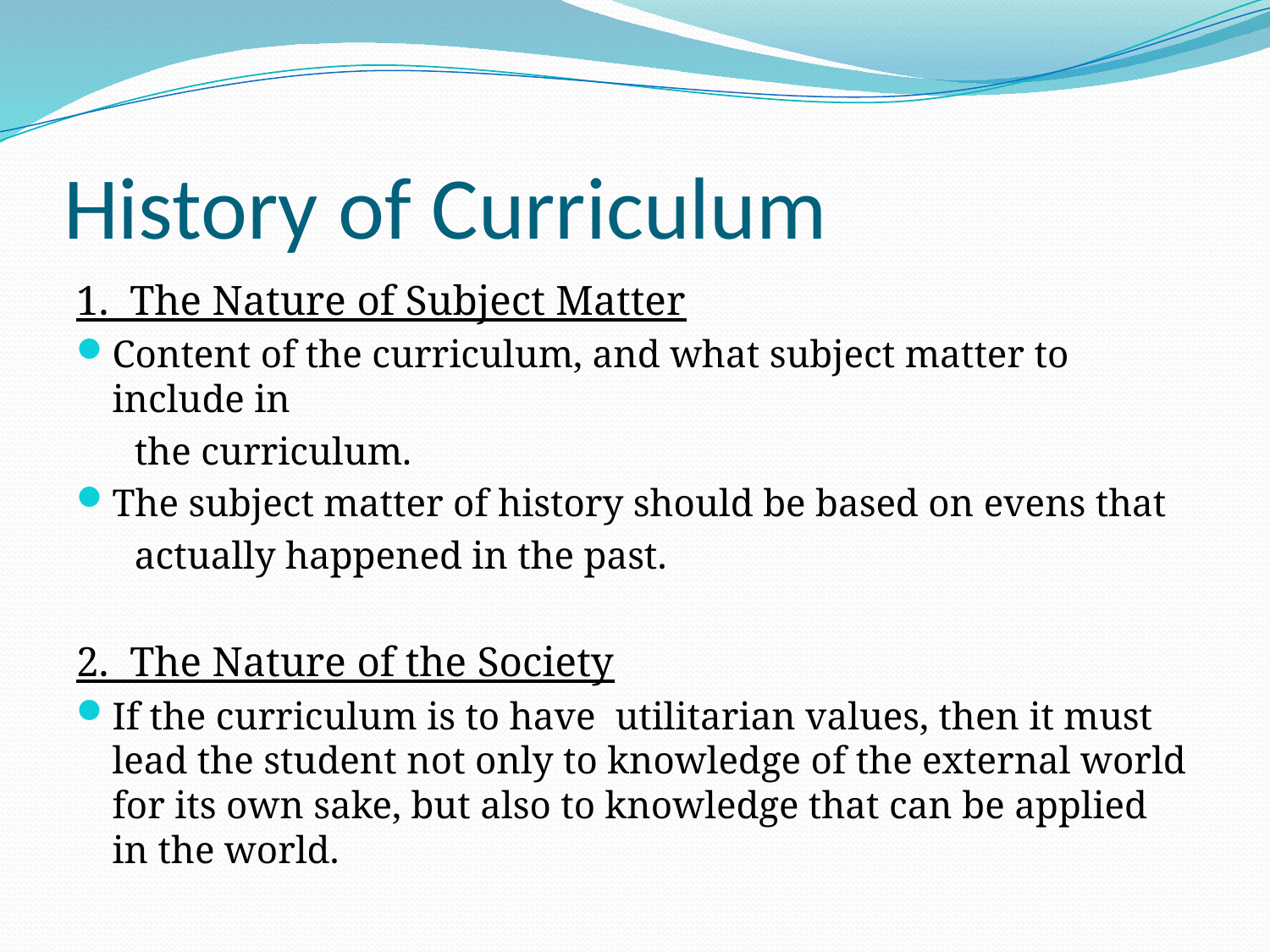

# History of Curriculum
1.  The Nature of Subject Matter
Content of the curriculum, and what subject matter to include in
      the curriculum.
The subject matter of history should be based on evens that
      actually happened in the past.

2.  The Nature of the Society
If the curriculum is to have  utilitarian values, then it must lead the student not only to knowledge of the external world for its own sake, but also to knowledge that can be applied in the world.